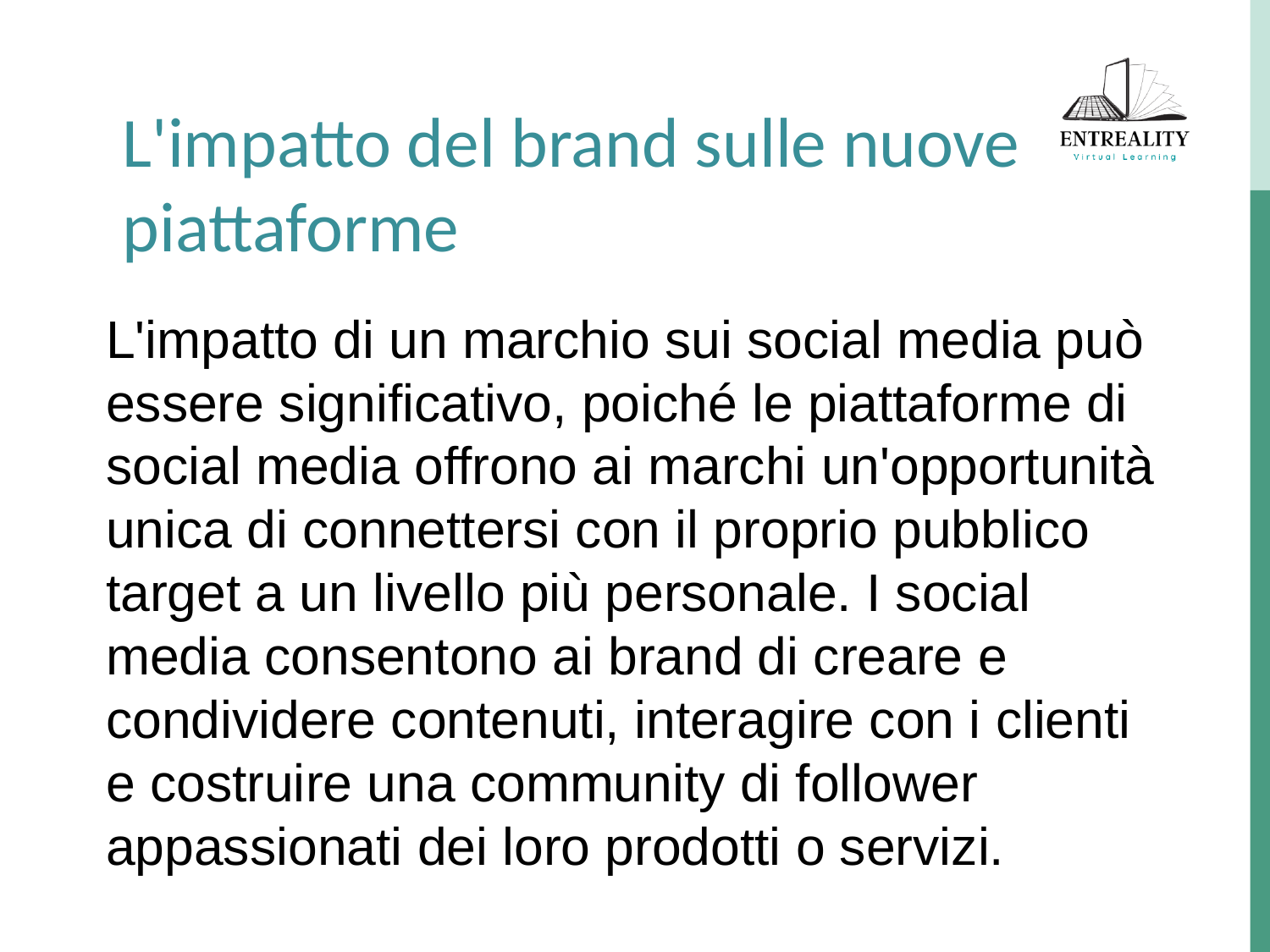

L'impatto del brand sulle nuove piattaforme
L'impatto di un marchio sui social media può essere significativo, poiché le piattaforme di social media offrono ai marchi un'opportunità unica di connettersi con il proprio pubblico target a un livello più personale. I social media consentono ai brand di creare e condividere contenuti, interagire con i clienti e costruire una community di follower appassionati dei loro prodotti o servizi.